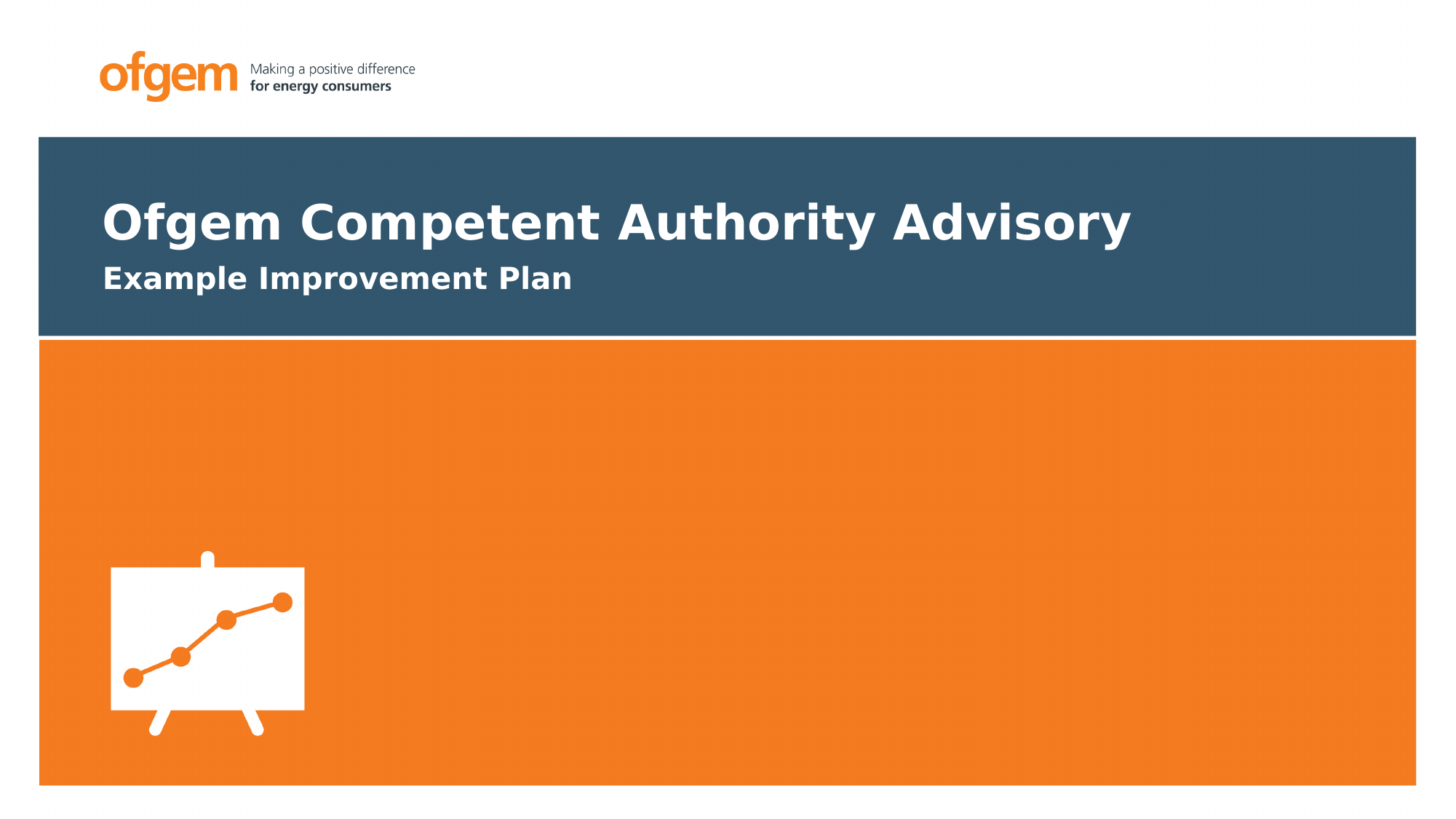

Ofgem Competent Authority Advisory
Example Improvement Plan